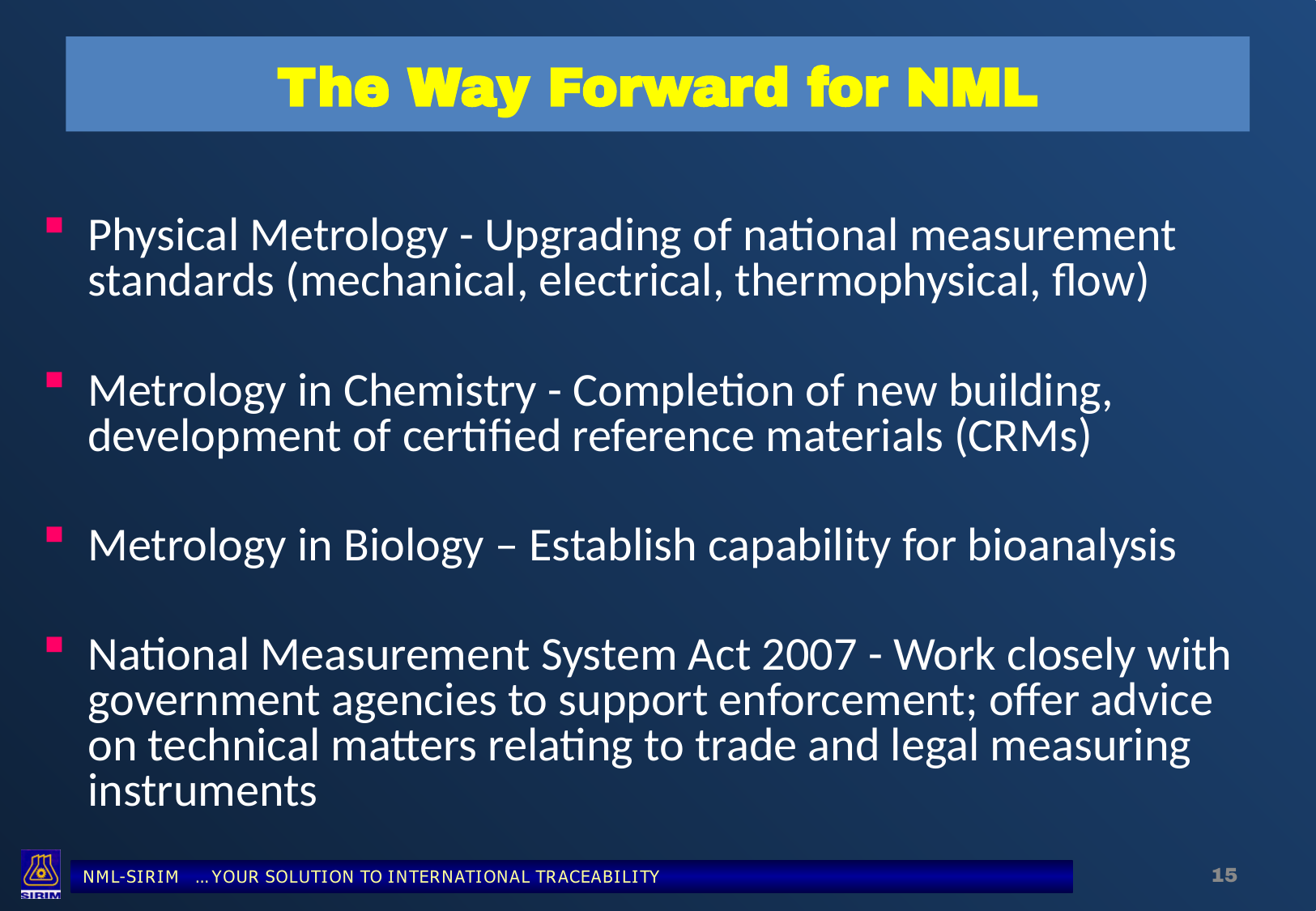

# The Way Forward for NML
Physical Metrology - Upgrading of national measurement standards (mechanical, electrical, thermophysical, flow)

Metrology in Chemistry - Completion of new building, development of certified reference materials (CRMs)

Metrology in Biology – Establish capability for bioanalysis

National Measurement System Act 2007 - Work closely with government agencies to support enforcement; offer advice on technical matters relating to trade and legal measuring instruments